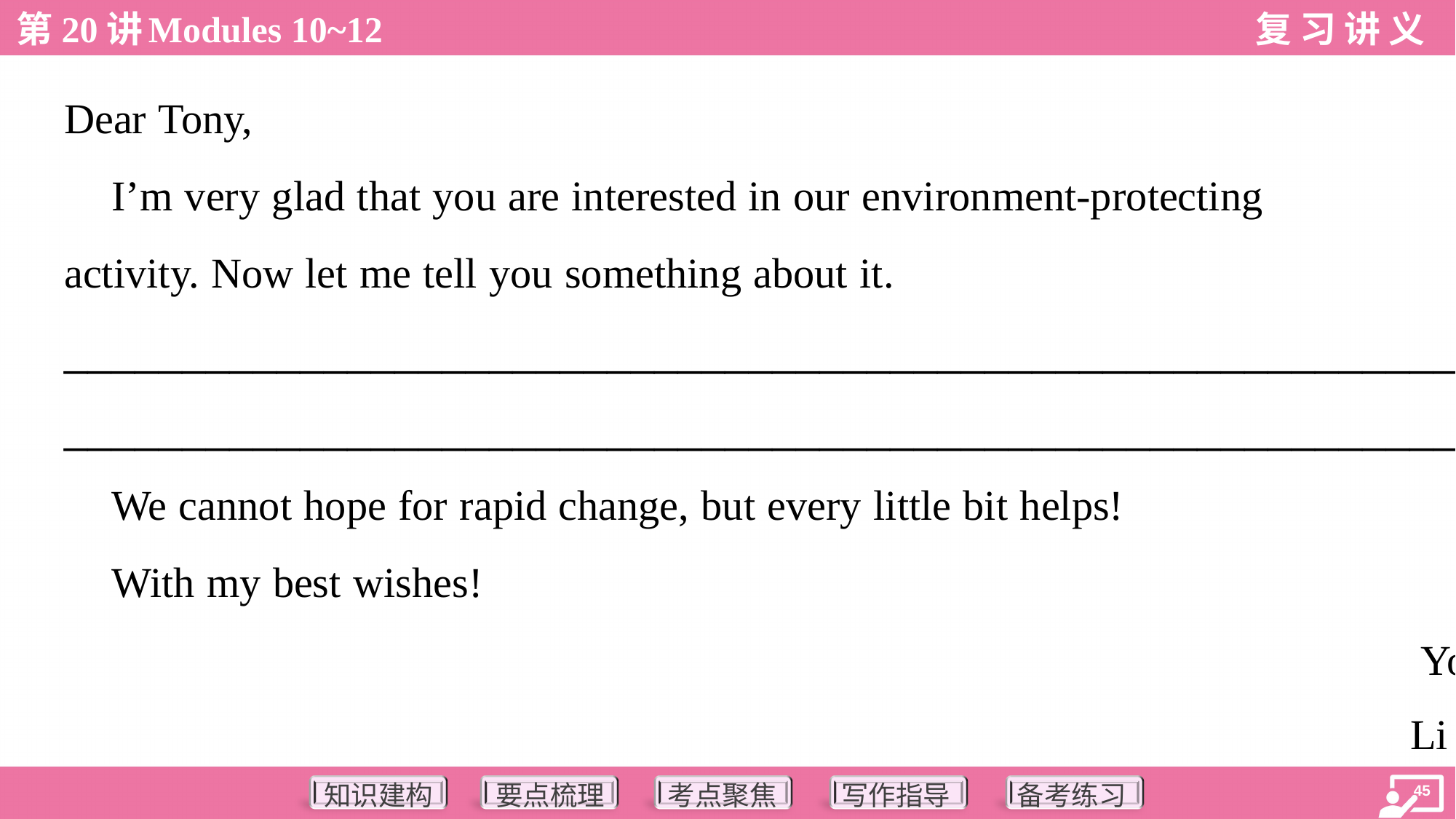

Dear Tony,
    I’m very glad that you are interested in our environment-protecting
activity. Now let me tell you something about it.
______________________________________________________________
______________________________________________________________
    We cannot hope for rapid change, but every little bit helps!
    With my best wishes!
Yours,
Li Hua